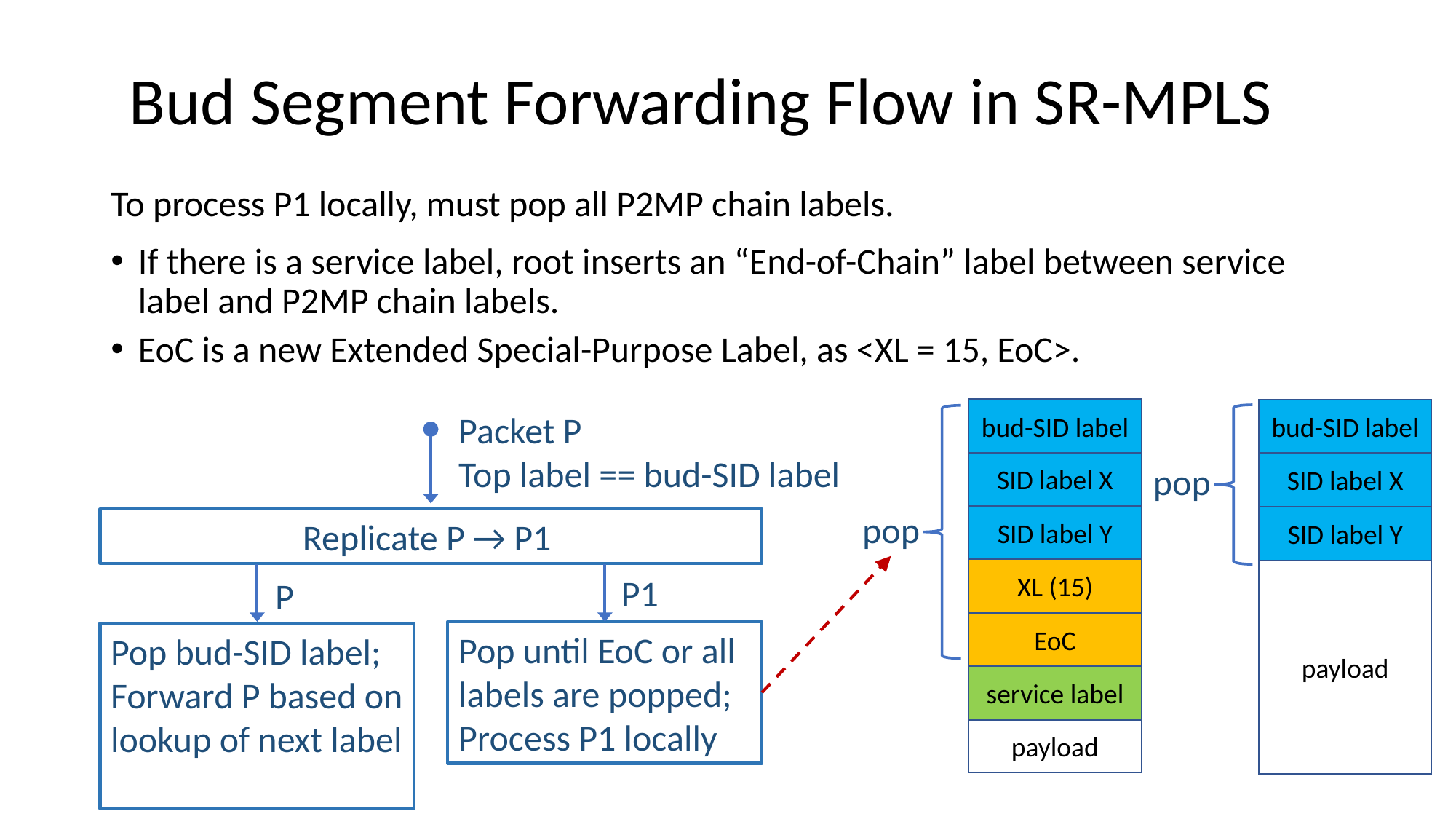

Bud Segment Forwarding Flow in SR-MPLS
To process P1 locally, must pop all P2MP chain labels.
If there is a service label, root inserts an “End-of-Chain” label between service label and P2MP chain labels.
EoC is a new Extended Special-Purpose Label, as <XL = 15, EoC>.
bud-SID label
bud-SID label
Packet P
Top label == bud-SID label

SID label X
SID label X
pop
pop
SID label Y
SID label Y
Replicate P → P1
XL (15)
payload
P1
P
EoC
Pop until EoC or all labels are popped;
Process P1 locally
Pop bud-SID label;
Forward P based on lookup of next label
service label
payload